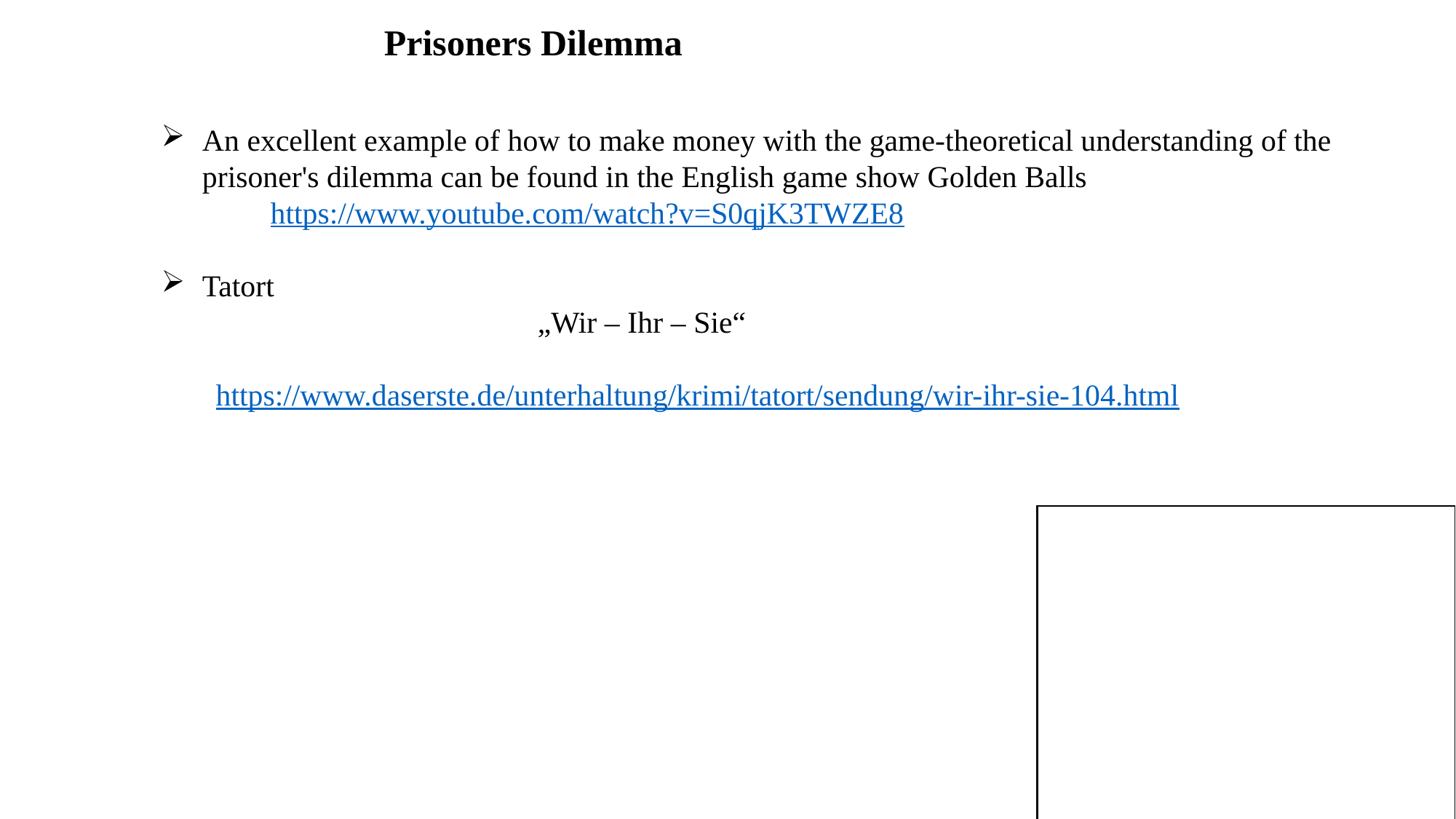

Prisoners Dilemma

An excellent example of how to make money with the game-theoretical understanding of the prisoner's dilemma can be found in the English game show Golden Balls
https://www.youtube.com/watch?v=S0qjK3TWZE8

Tatort
						„Wir – Ihr – Sie“

https://www.daserste.de/unterhaltung/krimi/tatort/sendung/wir-ihr-sie-104.html